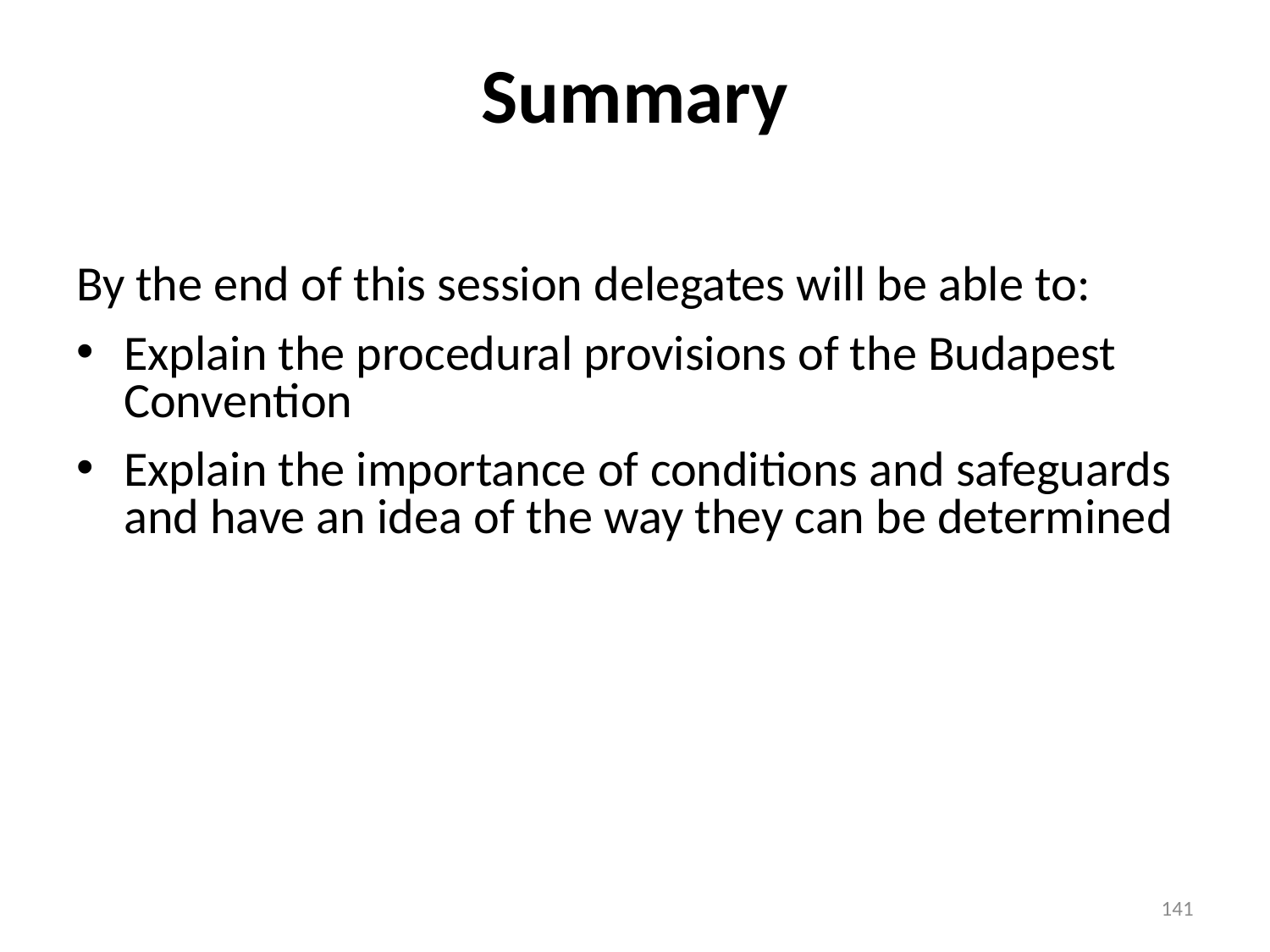

# Summary

By the end of this session delegates will be able to:
Explain the procedural provisions of the Budapest Convention
Explain the importance of conditions and safeguards and have an idea of the way they can be determined

141